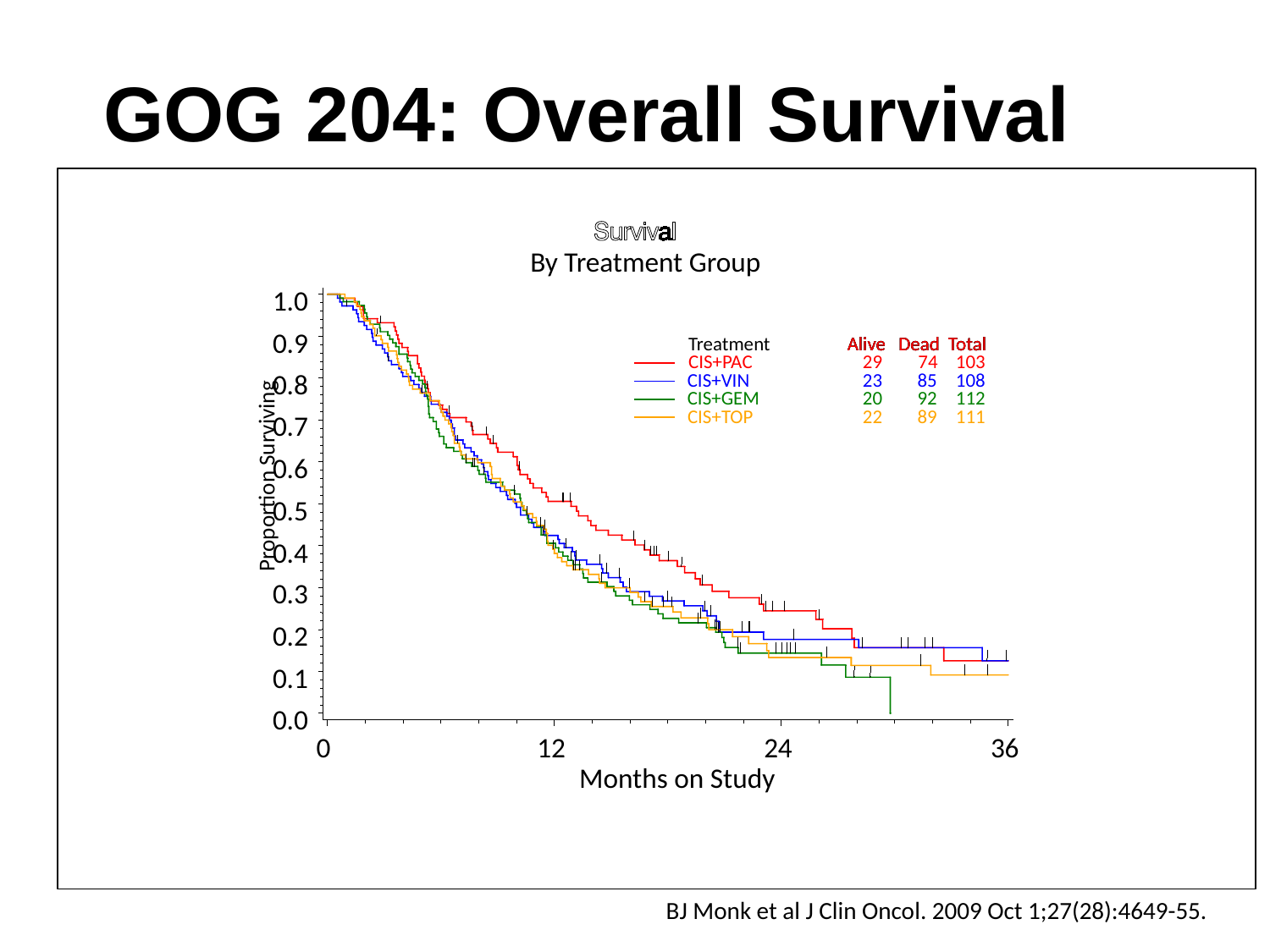

# GOG 204: Overall Survival

By Treatment Group
1.0

0.9

0.8

0.7

0.6

Proportion Surviving

0.5

0.4

0.3

0.2

0.1

0.0

0
12
24
36
Months on Study

   Treatment
   Alive
   Alive
   Alive
   Alive
  Dead
  Dead
  Dead
  Dead
Total
Total
Total
Total
   CIS+PAC
  29
  74
 103

   CIS+VIN
  23
  85
 108

   CIS+GEM
  20
  92
 112

   CIS+TOP
  22
  89
 111

 BJ Monk et al J Clin Oncol. 2009 Oct 1;27(28):4649-55.